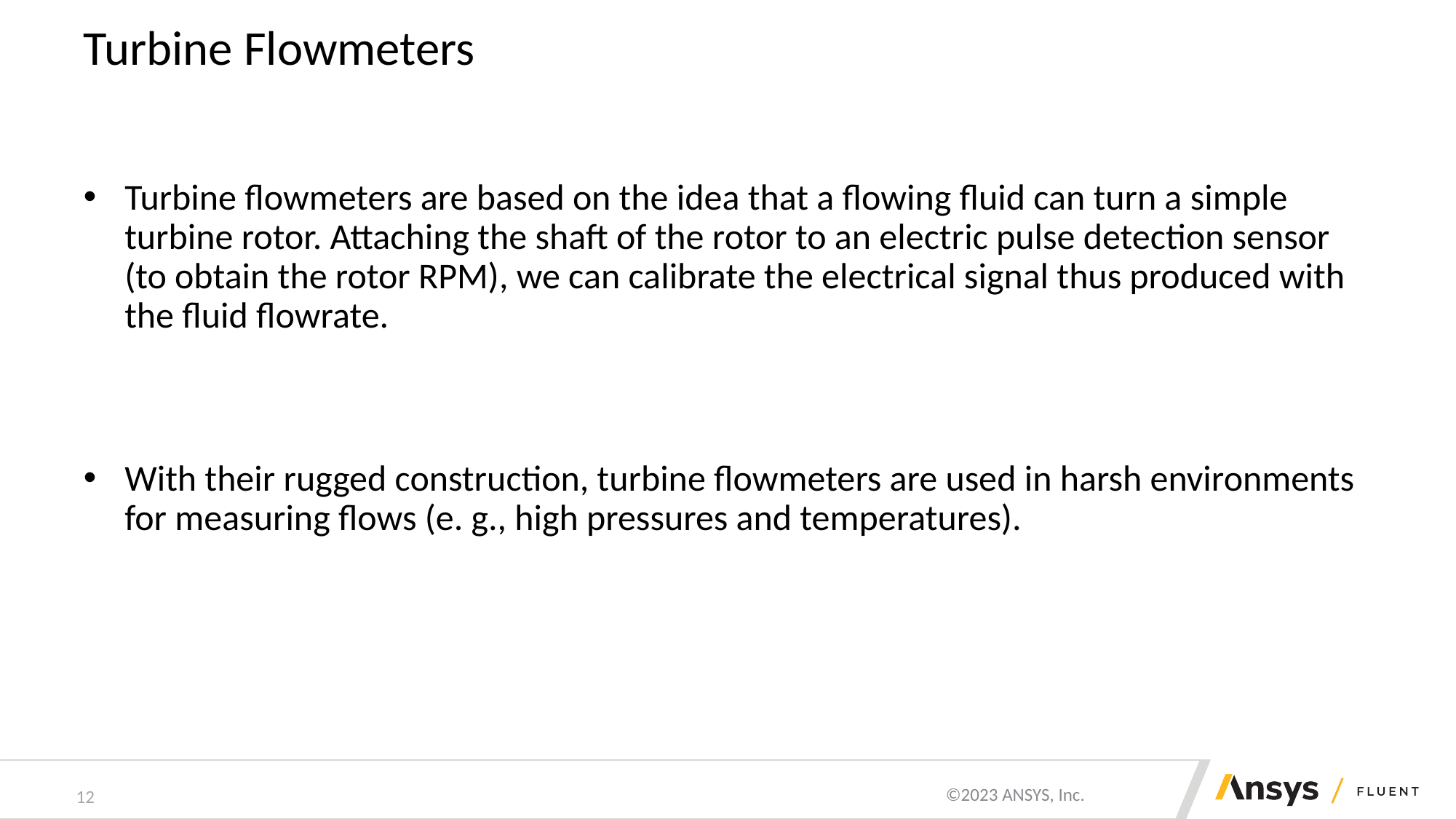

# Turbine Flowmeters
Turbine flowmeters are based on the idea that a flowing fluid can turn a simple turbine rotor. Attaching the shaft of the rotor to an electric pulse detection sensor (to obtain the rotor RPM), we can calibrate the electrical signal thus produced with the fluid flowrate.

With their rugged construction, turbine flowmeters are used in harsh environments for measuring flows (e. g., high pressures and temperatures).

12